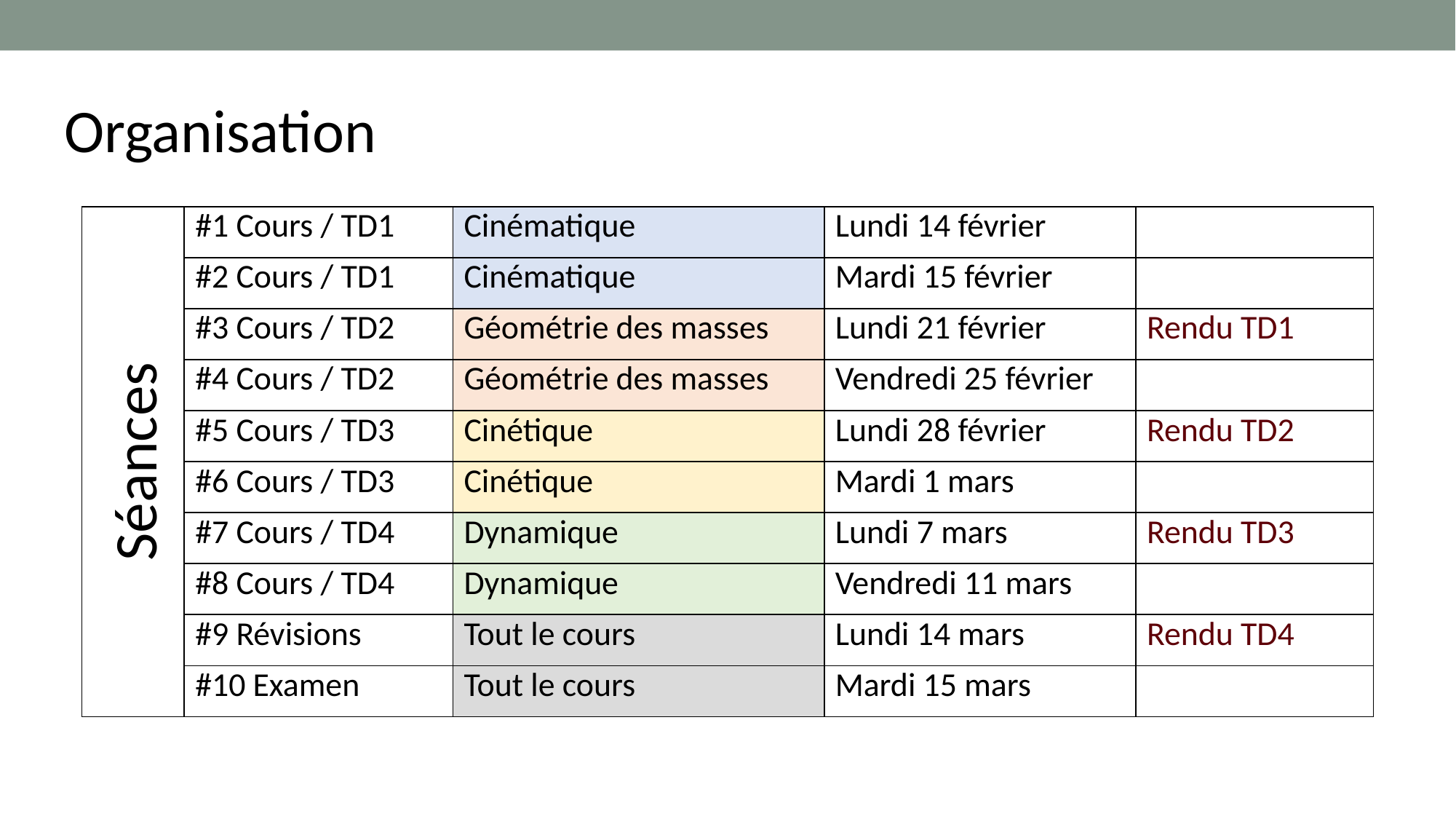

Organisation
|  | #1 Cours / TD1 | Cinématique | Lundi 14 février |  |
| --- | --- | --- | --- | --- |
|  | #2 Cours / TD1 | Cinématique | Mardi 15 février |  |
|  | #3 Cours / TD2 | Géométrie des masses | Lundi 21 février | Rendu TD1 |
|  | #4 Cours / TD2 | Géométrie des masses | Vendredi 25 février |  |
|  | #5 Cours / TD3 | Cinétique | Lundi 28 février | Rendu TD2 |
|  | #6 Cours / TD3 | Cinétique | Mardi 1 mars |  |
|  | #7 Cours / TD4 | Dynamique | Lundi 7 mars | Rendu TD3 |
|  | #8 Cours / TD4 | Dynamique | Vendredi 11 mars |  |
|  | #9 Révisions | Tout le cours | Lundi 14 mars | Rendu TD4 |
|  | #10 Examen | Tout le cours | Mardi 15 mars |  |
Séances